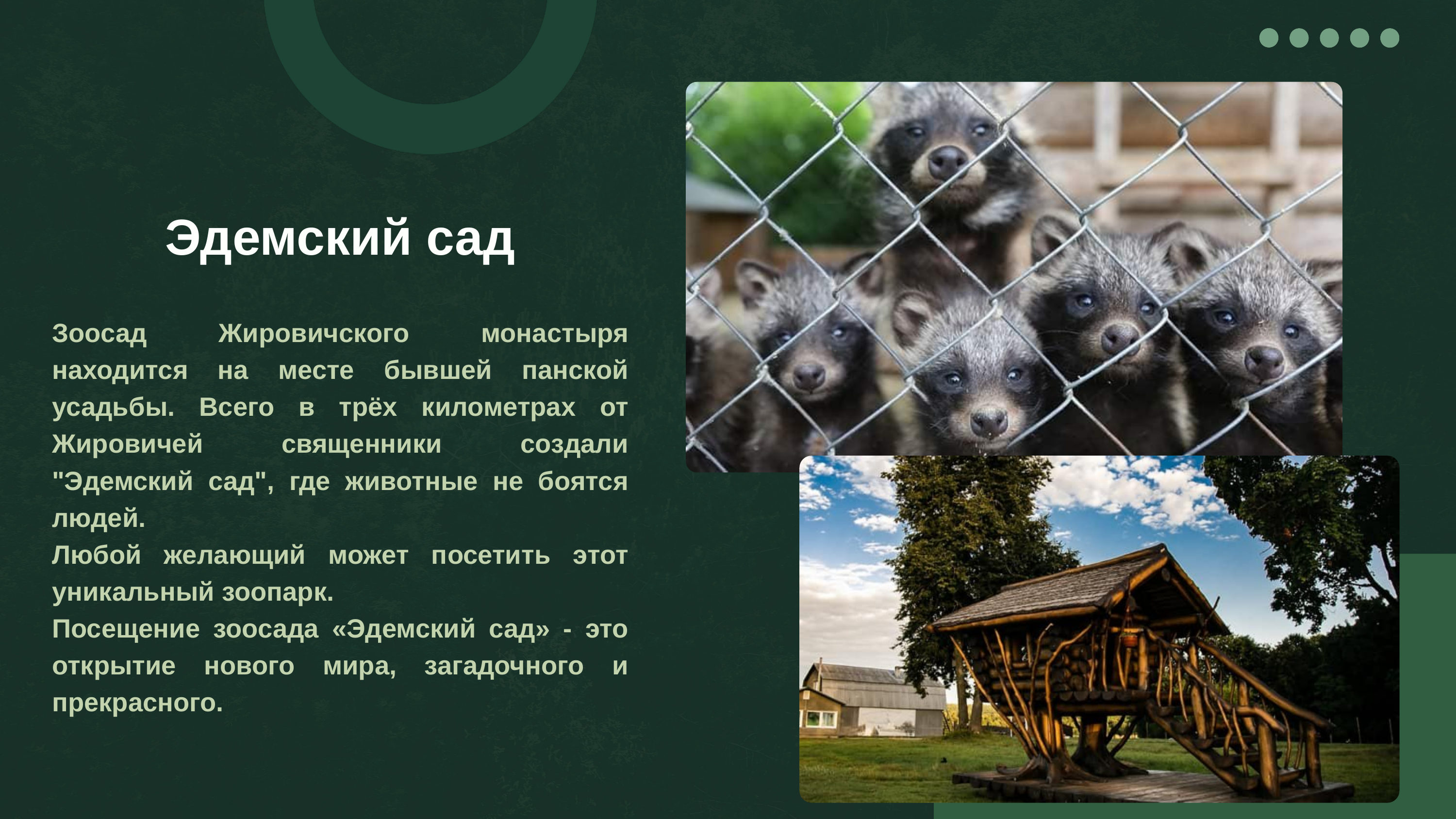

Эдемский сад
Зоосад Жировичского монастыря находится на месте бывшей панской усадьбы. Всего в трёх километрах от Жировичей священники создали "Эдемский сад", где животные не боятся людей.
Любой желающий может посетить этот уникальный зоопарк.
Посещение зоосада «Эдемский сад» - это открытие нового мира, загадочного и прекрасного.